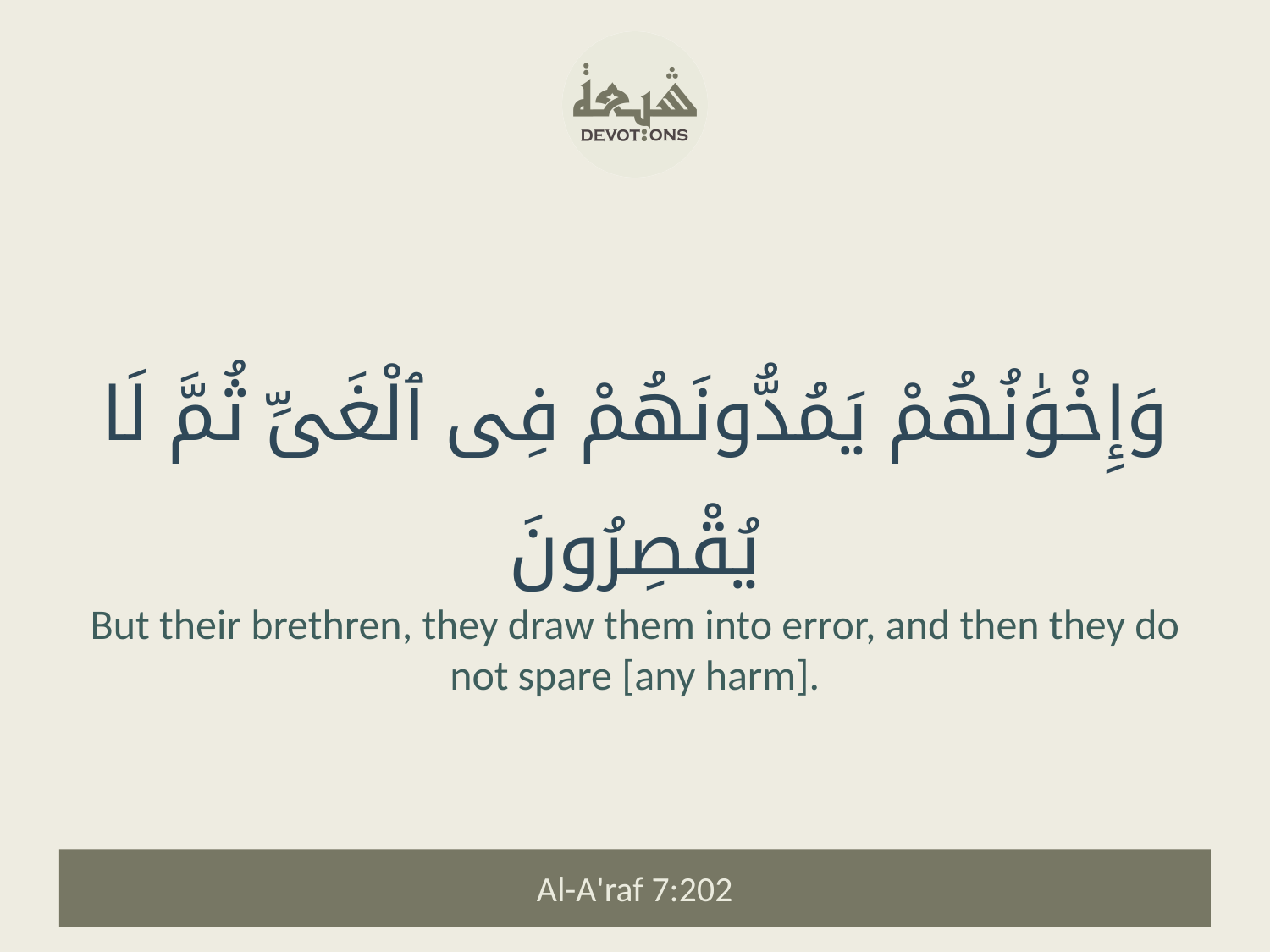

وَإِخْوَٰنُهُمْ يَمُدُّونَهُمْ فِى ٱلْغَىِّ ثُمَّ لَا يُقْصِرُونَ
But their brethren, they draw them into error, and then they do not spare [any harm].
Al-A'raf 7:202